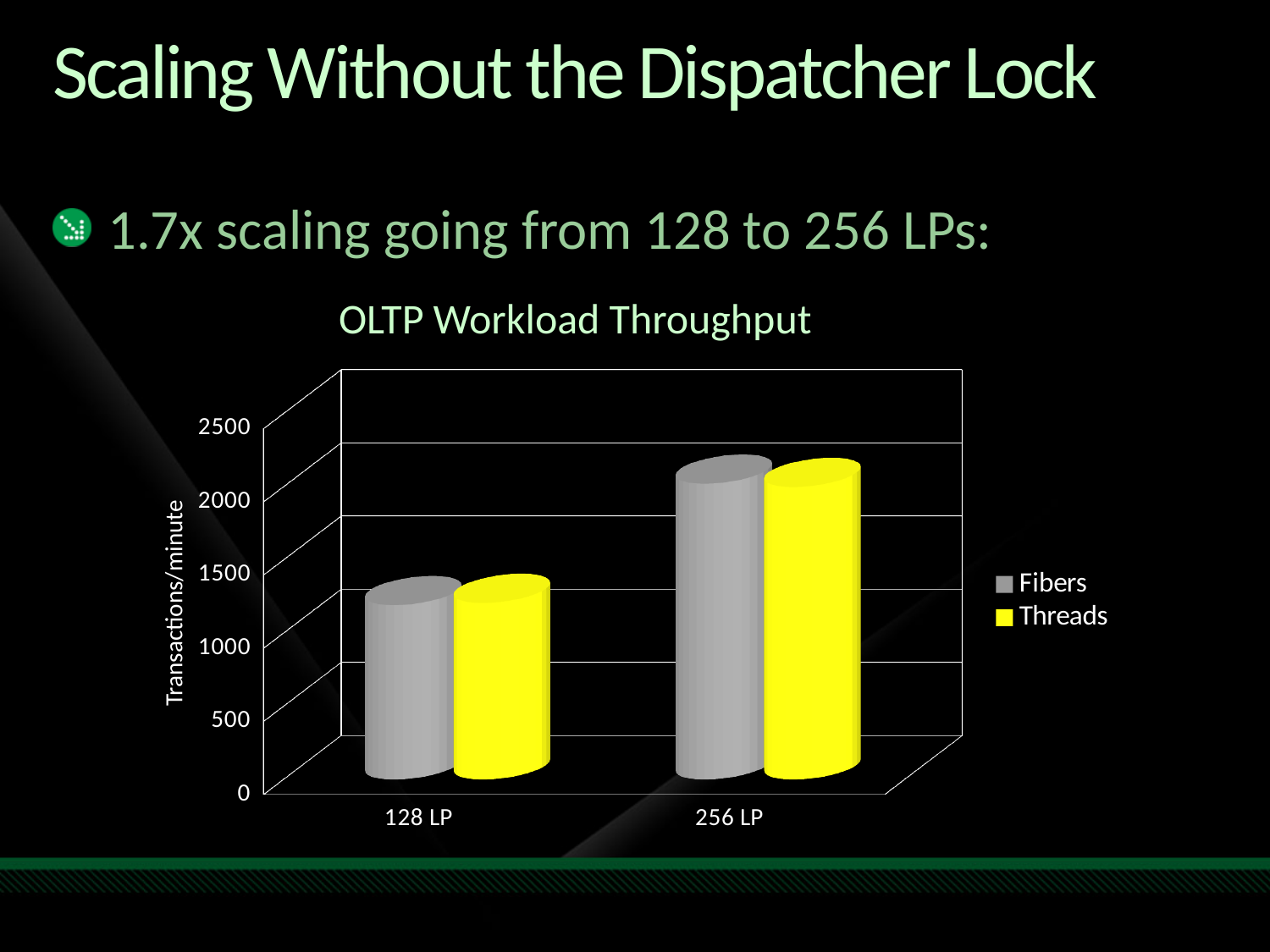

# Scaling Without the Dispatcher Lock
1.7x scaling going from 128 to 256 LPs:
OLTP Workload Throughput

[unsupported chart]

Transactions/minute